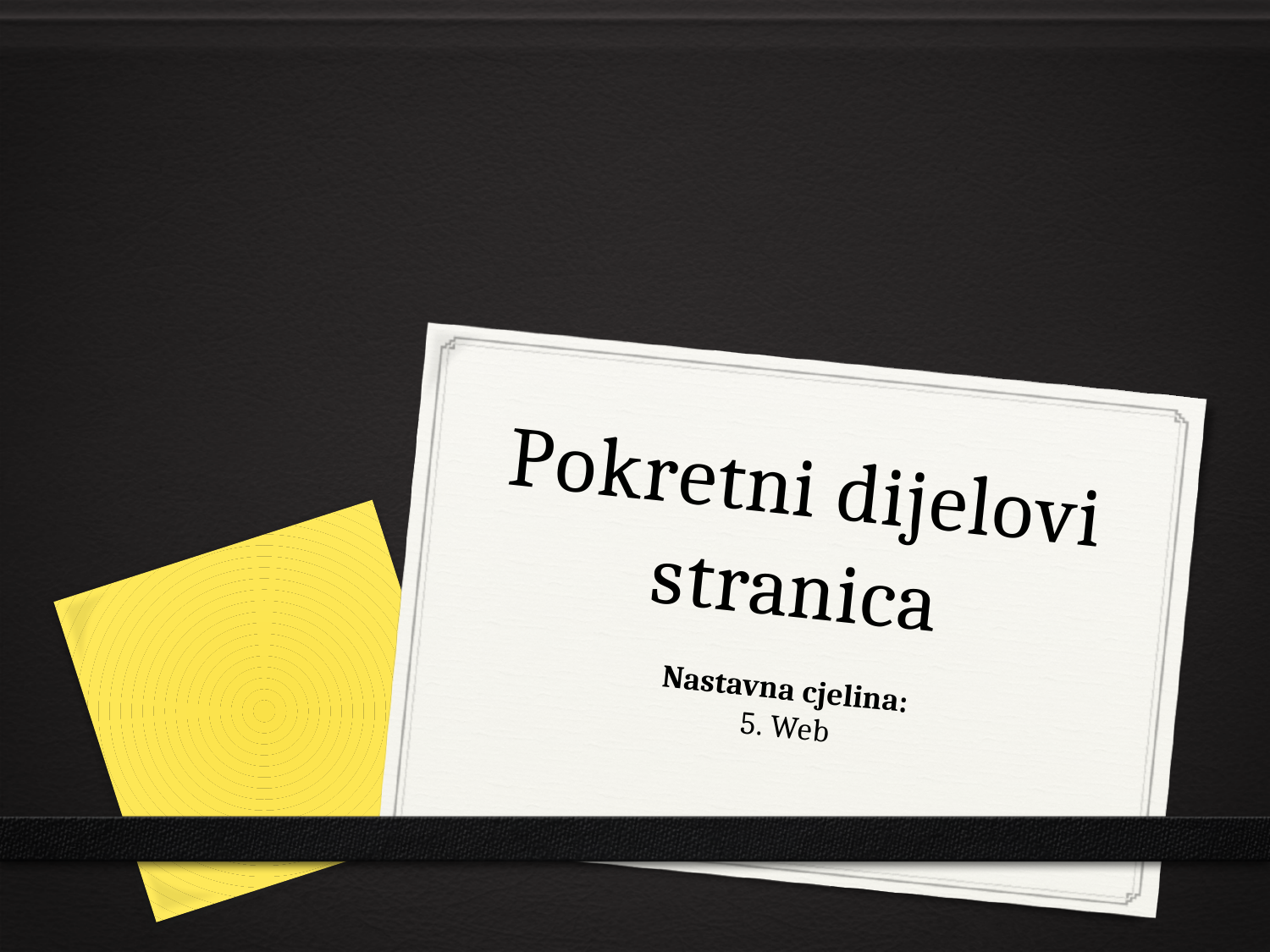

# Pokretni dijelovi stranica
Nastavna cjelina:
 5. Web